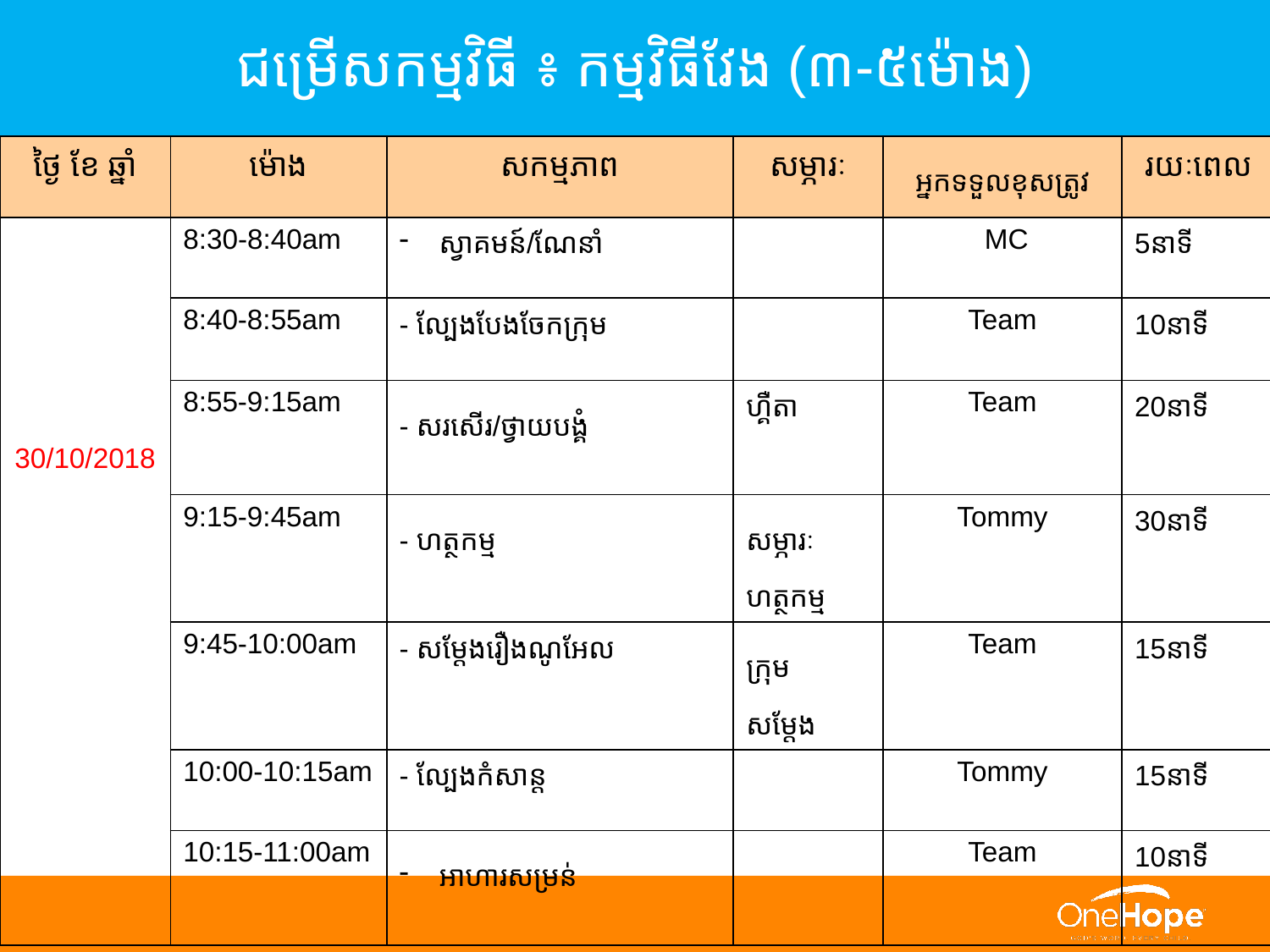

# ជម្រើសកម្មវិធី ៖ កម្មវិធីវែង (៣-៥ម៉ោង)
| ថ្ងៃ ខែ ឆ្នាំ | ម៉ោង | សកម្មភាព | សម្ភារៈ | អ្នកទទួលខុសត្រូវ | រយៈពេល |
| --- | --- | --- | --- | --- | --- |
| 30/10/2018 | 8:30-8:40am | ស្វាគមន៍/ណែនាំ |  | MC | 5នាទី |
|  | 8:40-8:55am | - ល្បែងបែងចែកក្រុម |  | Team | 10នាទី |
|  | 8:55-9:15am | -​ សរសើរ/ថ្វាយបង្គំ | ហ្គឺតា | Team | 20នាទី |
|  | 9:15-9:45am | -​ ហត្ថកម្ម | សម្ភារៈហត្ថកម្ម | Tommy | 30នាទី |
|  | 9:45-10:00am | - សម្តែងរឿងណូអែល | ក្រុម សម្តែង | Team | 15នាទី |
|  | 10:00-10:15am | - ល្បែងកំសាន្ត |  | Tommy | 15នាទី |
|  | 10:15-11:00am | អាហារសម្រន់ |  | Team | 10នាទី |